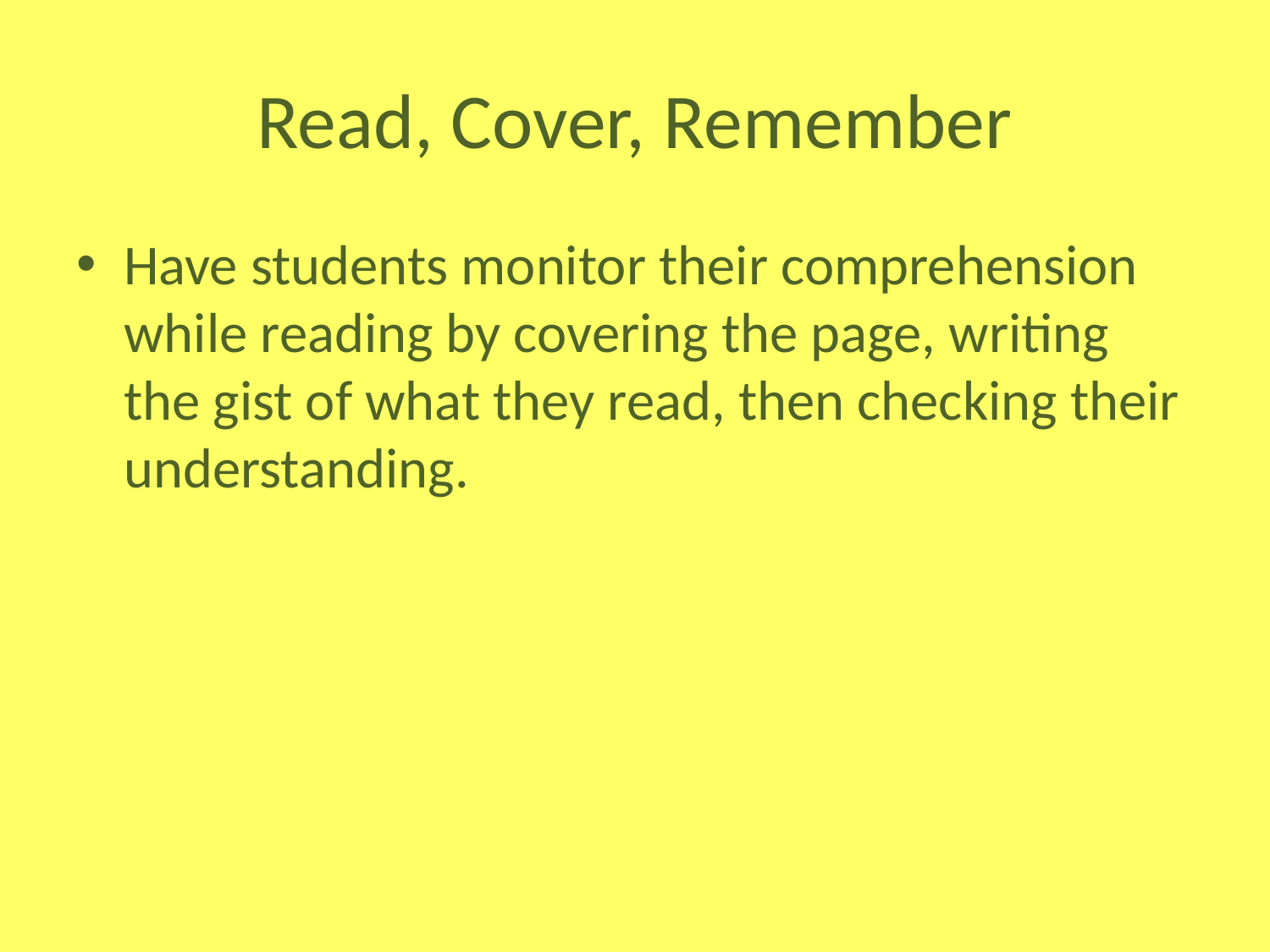

# Read, Cover, Remember
Have students monitor their comprehension while reading by covering the page, writing the gist of what they read, then checking their understanding.